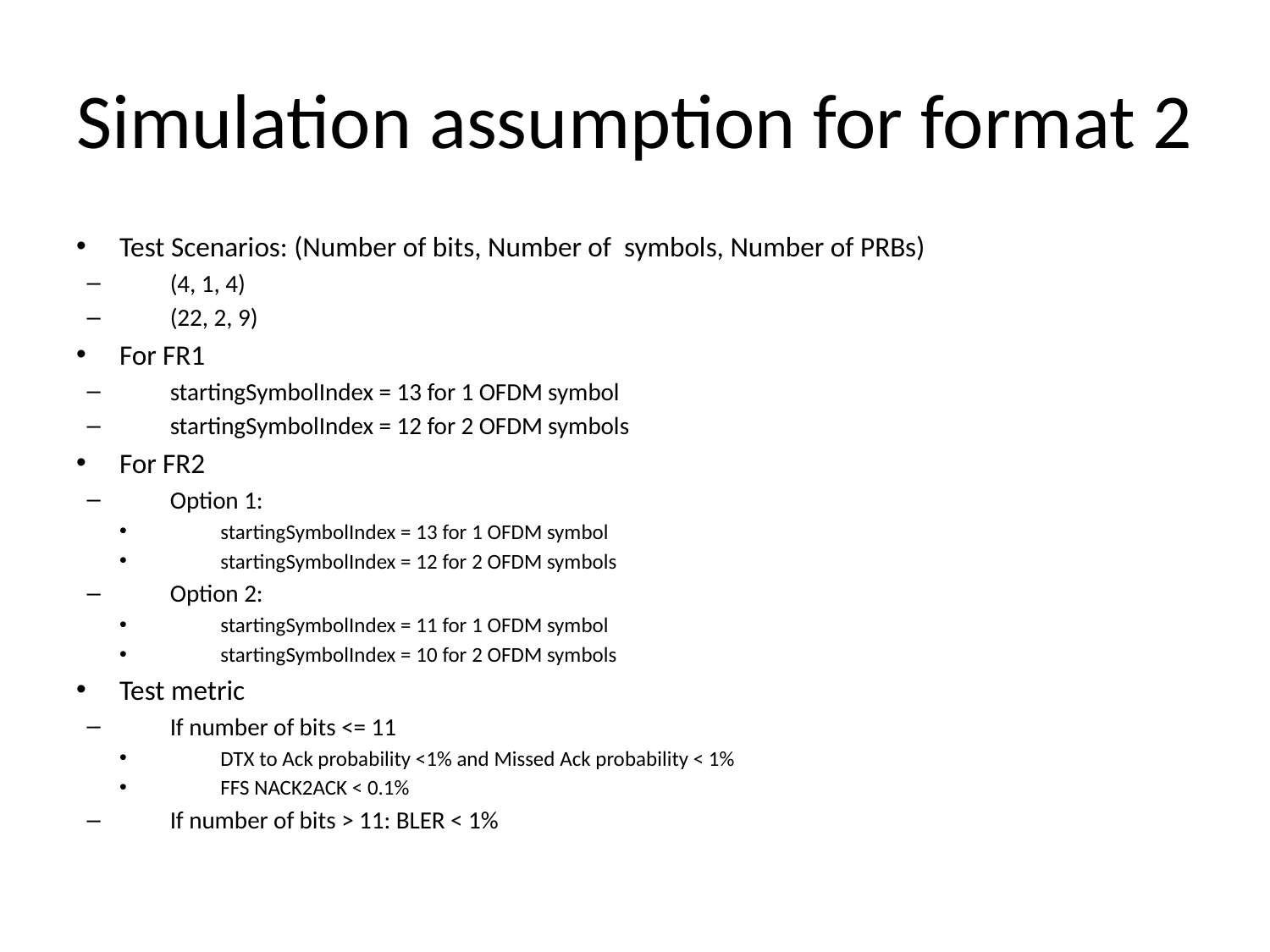

# Simulation assumption for format 2
Test Scenarios: (Number of bits, Number of  symbols, Number of PRBs)
(4, 1, 4)
(22, 2, 9)
For FR1
startingSymbolIndex = 13 for 1 OFDM symbol
startingSymbolIndex = 12 for 2 OFDM symbols
For FR2
Option 1:
startingSymbolIndex = 13 for 1 OFDM symbol
startingSymbolIndex = 12 for 2 OFDM symbols
Option 2:
startingSymbolIndex = 11 for 1 OFDM symbol
startingSymbolIndex = 10 for 2 OFDM symbols
Test metric
If number of bits <= 11
DTX to Ack probability <1% and Missed Ack probability < 1%
FFS NACK2ACK < 0.1%
If number of bits > 11: BLER < 1%